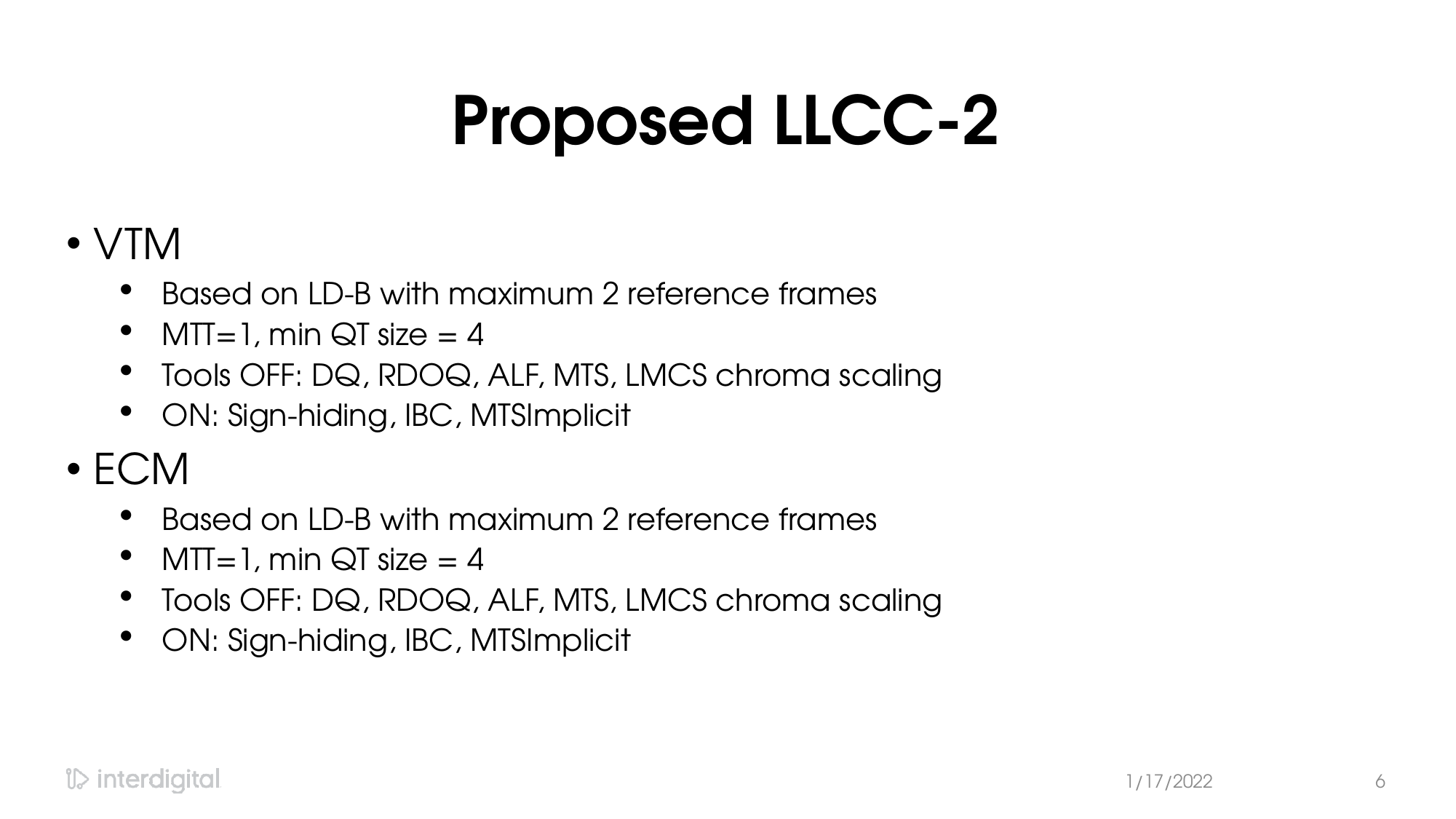

# Proposed LLCC-2
VTM
Based on LD-B with maximum 2 reference frames
MTT=1, min QT size = 4
Tools OFF: DQ, RDOQ, ALF, MTS, LMCS chroma scaling
ON: Sign-hiding, IBC, MTSImplicit
ECM
Based on LD-B with maximum 2 reference frames
MTT=1, min QT size = 4
Tools OFF: DQ, RDOQ, ALF, MTS, LMCS chroma scaling
ON: Sign-hiding, IBC, MTSImplicit
1/17/2022
6